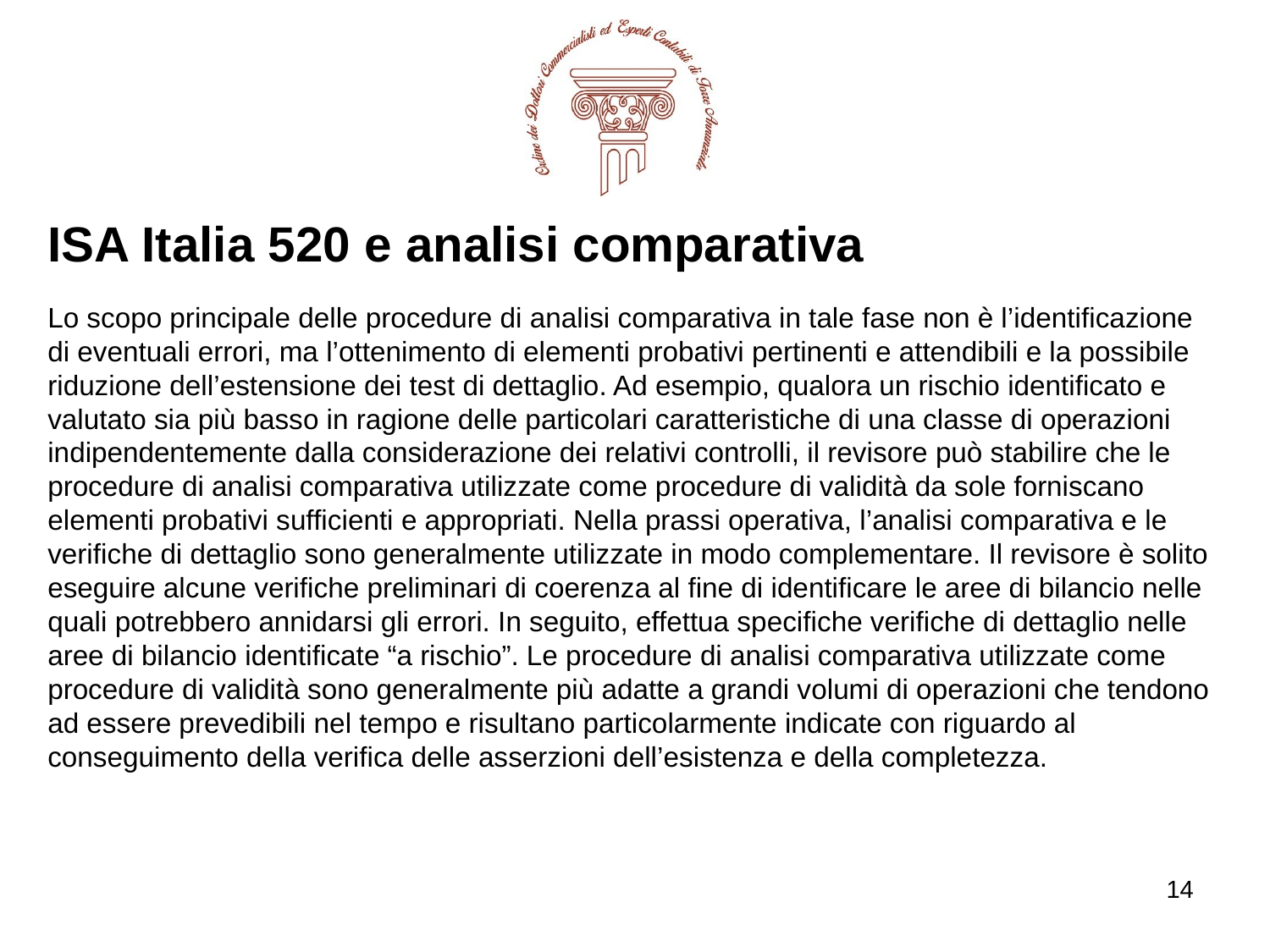

ISA Italia 520 e analisi comparativa

Lo scopo principale delle procedure di analisi comparativa in tale fase non è l’identificazione di eventuali errori, ma l’ottenimento di elementi probativi pertinenti e attendibili e la possibile riduzione dell’estensione dei test di dettaglio. Ad esempio, qualora un rischio identificato e valutato sia più basso in ragione delle particolari caratteristiche di una classe di operazioni indipendentemente dalla considerazione dei relativi controlli, il revisore può stabilire che le procedure di analisi comparativa utilizzate come procedure di validità da sole forniscano elementi probativi sufficienti e appropriati. Nella prassi operativa, l’analisi comparativa e le verifiche di dettaglio sono generalmente utilizzate in modo complementare. Il revisore è solito eseguire alcune verifiche preliminari di coerenza al fine di identificare le aree di bilancio nelle quali potrebbero annidarsi gli errori. In seguito, effettua specifiche verifiche di dettaglio nelle aree di bilancio identificate “a rischio”. Le procedure di analisi comparativa utilizzate come procedure di validità sono generalmente più adatte a grandi volumi di operazioni che tendono ad essere prevedibili nel tempo e risultano particolarmente indicate con riguardo al conseguimento della verifica delle asserzioni dell’esistenza e della completezza.

14